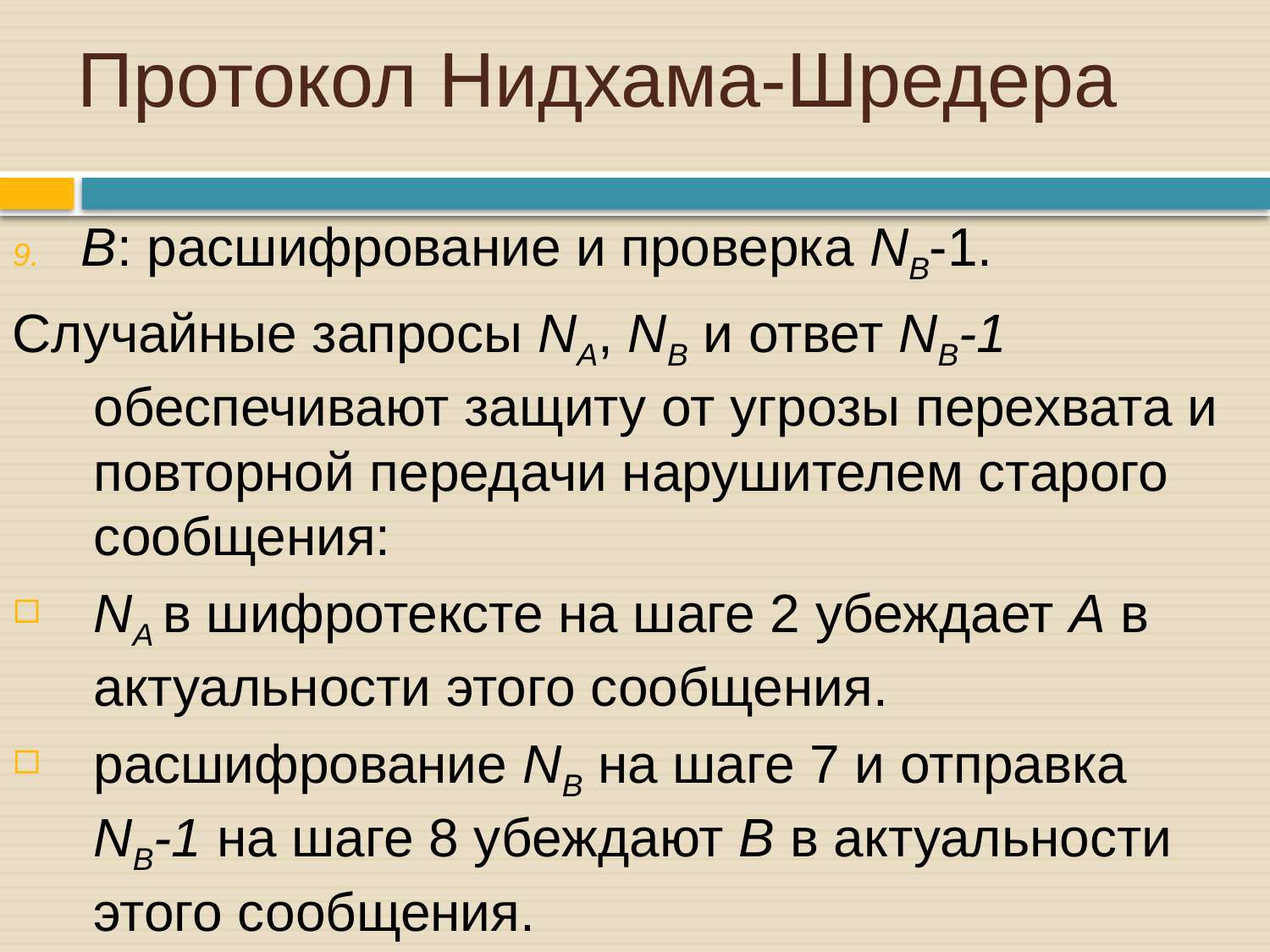

# Протокол Нидхама-Шредера
B: расшифрование и проверка NB-1.
Случайные запросы NA, NB и ответ NB-1 обеспечивают защиту от угрозы перехвата и повторной передачи нарушителем старого сообщения:
NA в шифротексте на шаге 2 убеждает A в актуальности этого сообщения.
расшифрование NB на шаге 7 и отправка
NB-1 на шаге 8 убеждают B в актуальности этого сообщения.